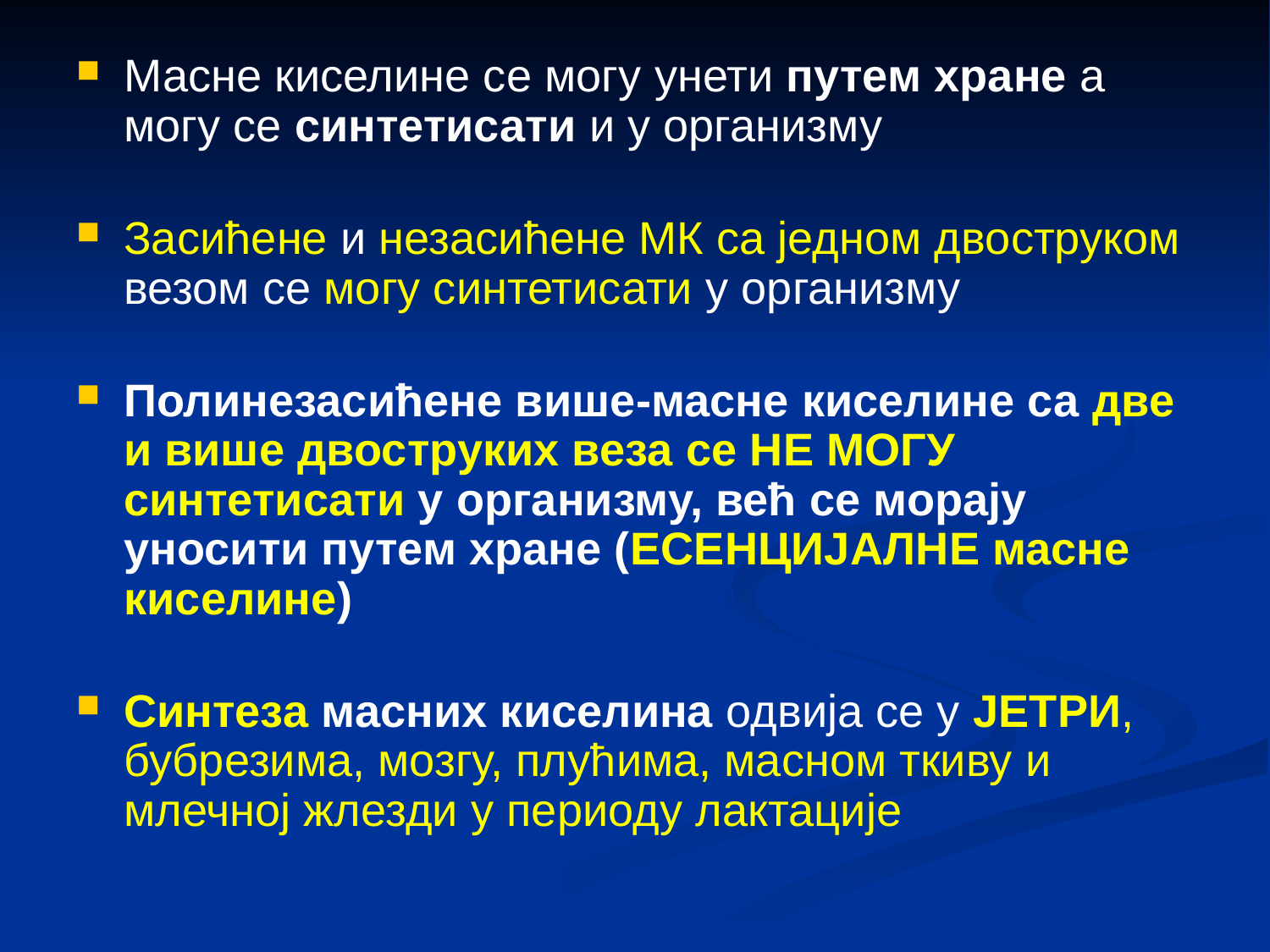

Масне киселине се могу унети путем хране а могу се синтетисати и у организму

Засићене и незасићене МК са једном двоструком везом се могу синтетисати у организму

Полинезасићене више-масне киселине са две и више двоструких веза се НЕ МОГУ синтетисати у организму, већ се морају уносити путем хране (ЕСЕНЦИЈАЛНЕ масне киселине)

Синтеза масних киселина одвија се у ЈЕТРИ, бубрезима, мозгу, плућима, масном ткиву и млечној жлезди у периоду лактације